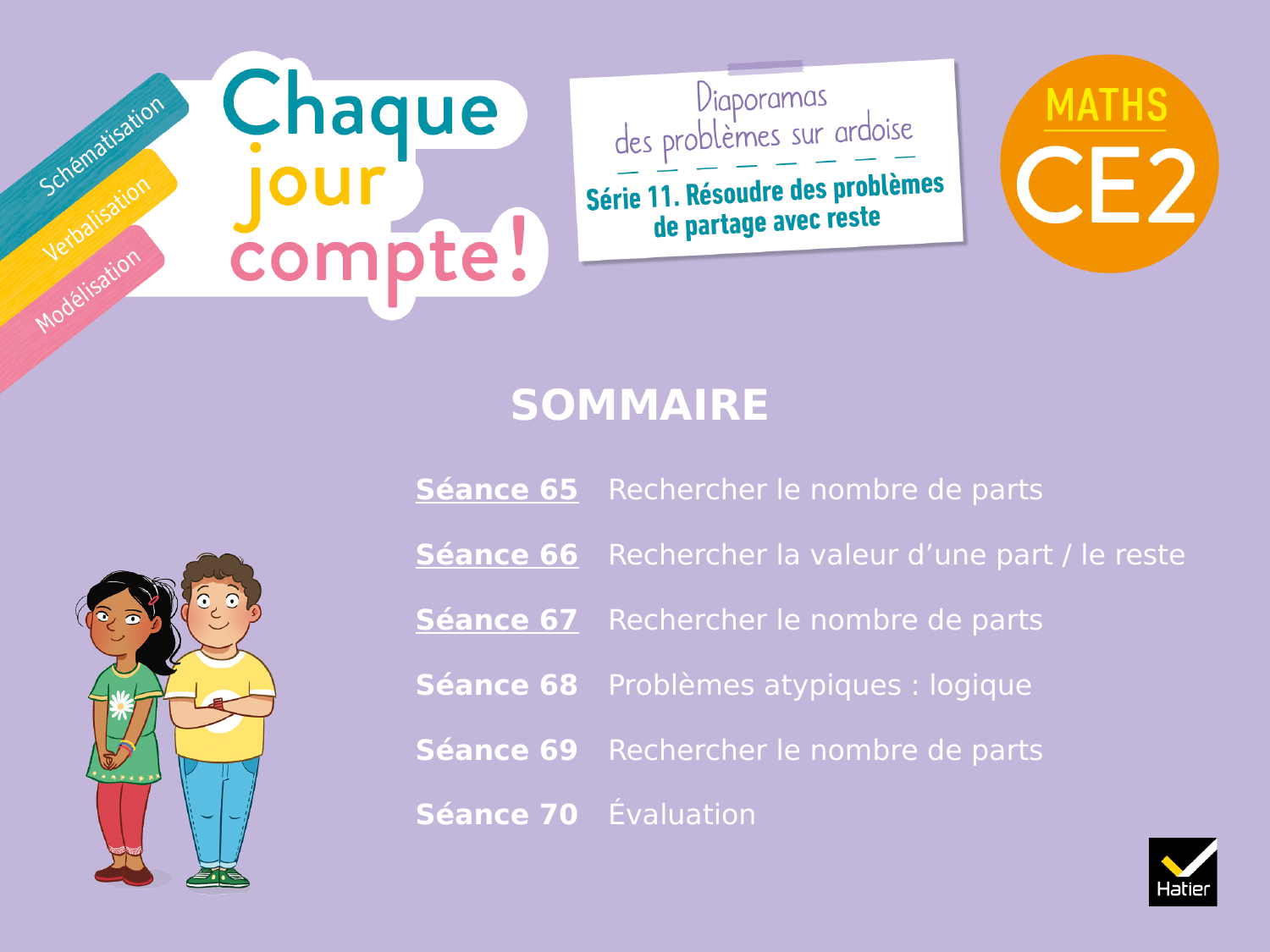

SOMMAIRE
Séance 65   Rechercher le nombre de parts

Séance 66   Rechercher la valeur d’une part / le reste

Séance 67   Rechercher le nombre de parts

Séance 68   Problèmes atypiques : logique

Séance 69   Rechercher le nombre de parts

Séance 70   Évaluation